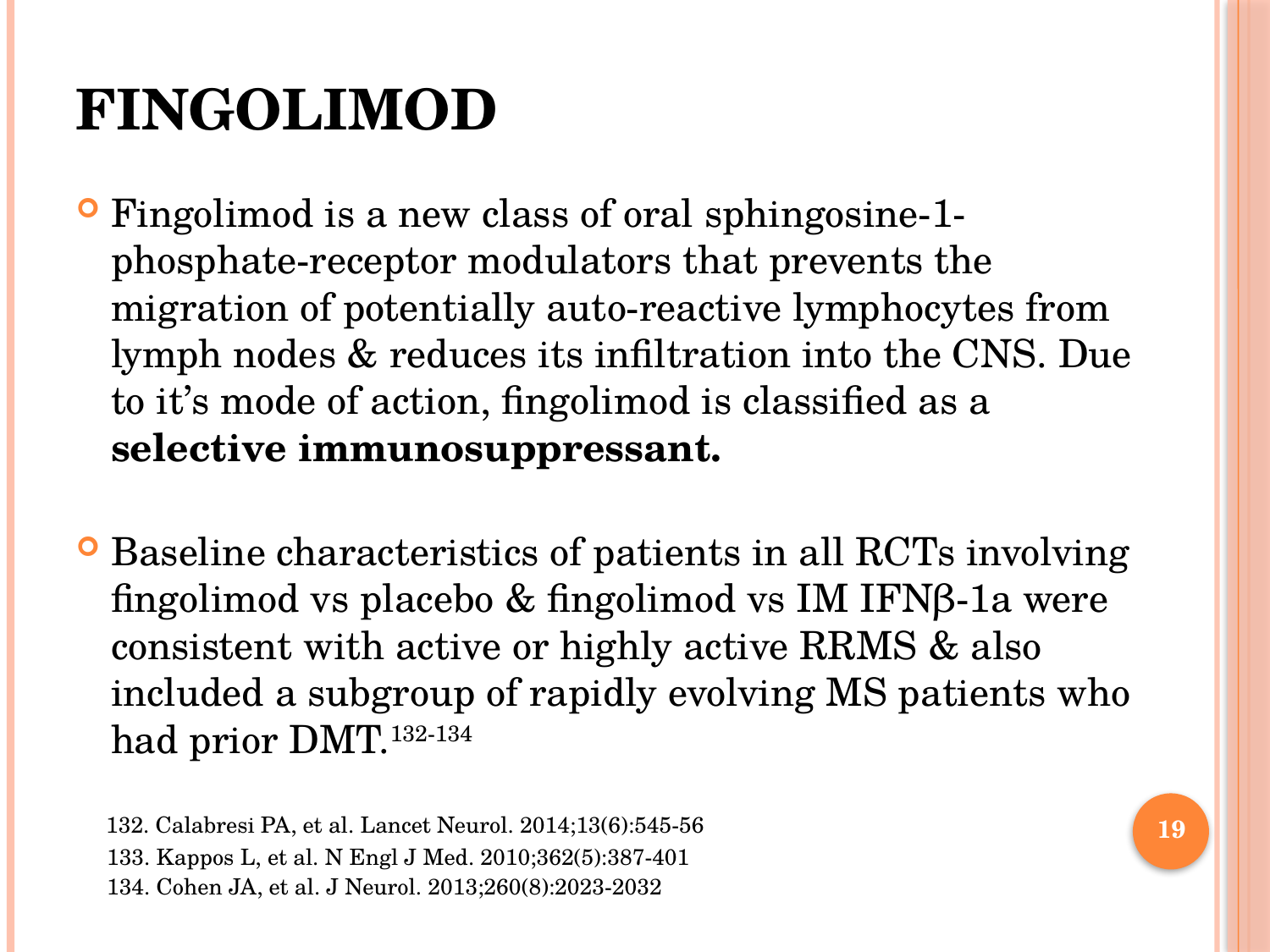

# Fingolimod
Fingolimod is a new class of oral sphingosine-1-phosphate-receptor modulators that prevents the migration of potentially auto-reactive lymphocytes from lymph nodes & reduces its infiltration into the CNS. Due to it’s mode of action, fingolimod is classified as a selective immunosuppressant.

Baseline characteristics of patients in all RCTs involving fingolimod vs placebo & fingolimod vs IM IFNβ-1a were consistent with active or highly active RRMS & also included a subgroup of rapidly evolving MS patients who had prior DMT.132-134

   132. Calabresi PA, et al. Lancet Neurol. 2014;13(6):545-56
     133. Kappos L, et al. N Engl J Med. 2010;362(5):387-401
     134. Cohen JA, et al. J Neurol. 2013;260(8):2023-2032

19